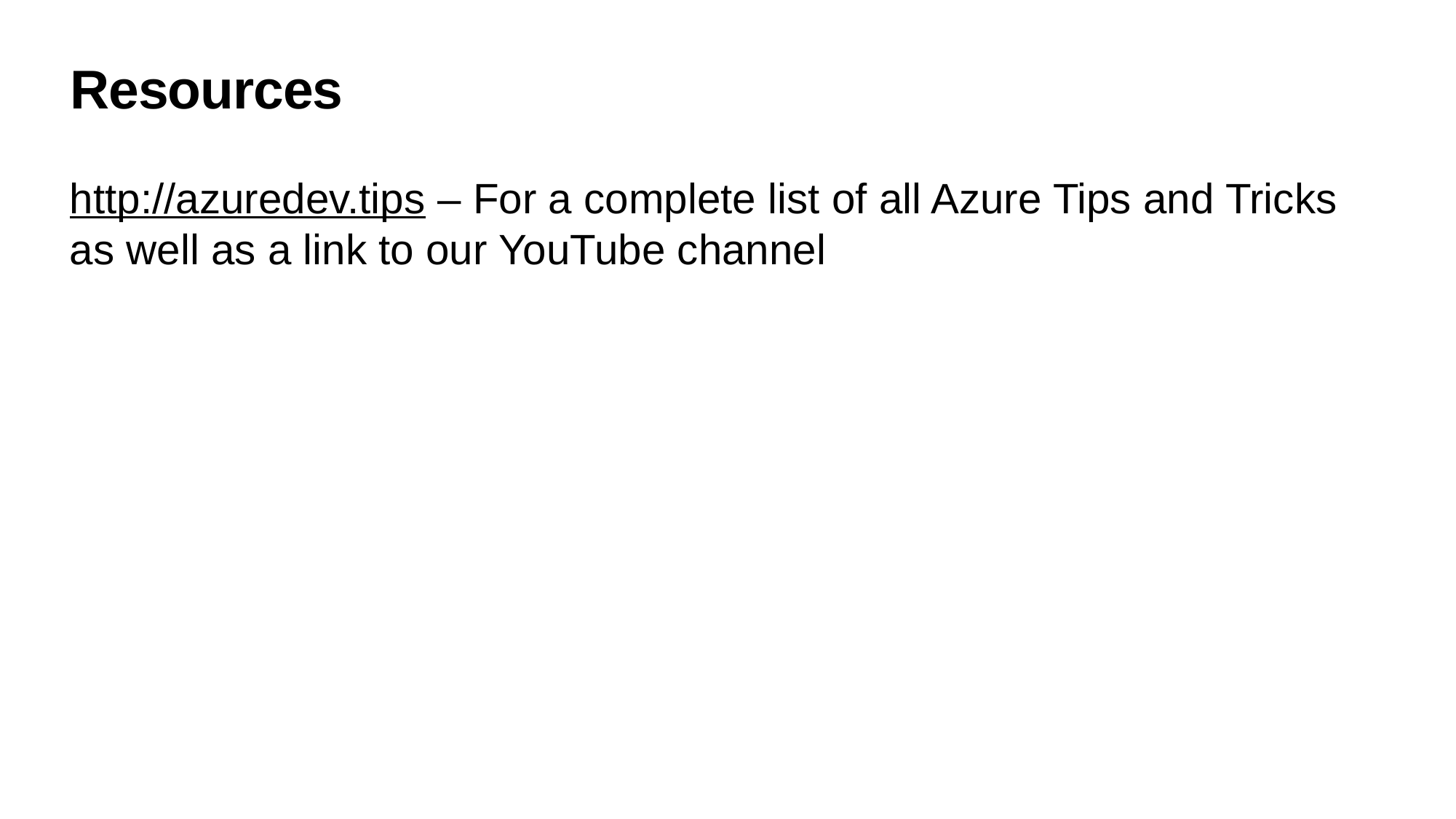

# Resources
http://azuredev.tips – For a complete list of all Azure Tips and Tricks as well as a link to our YouTube channel